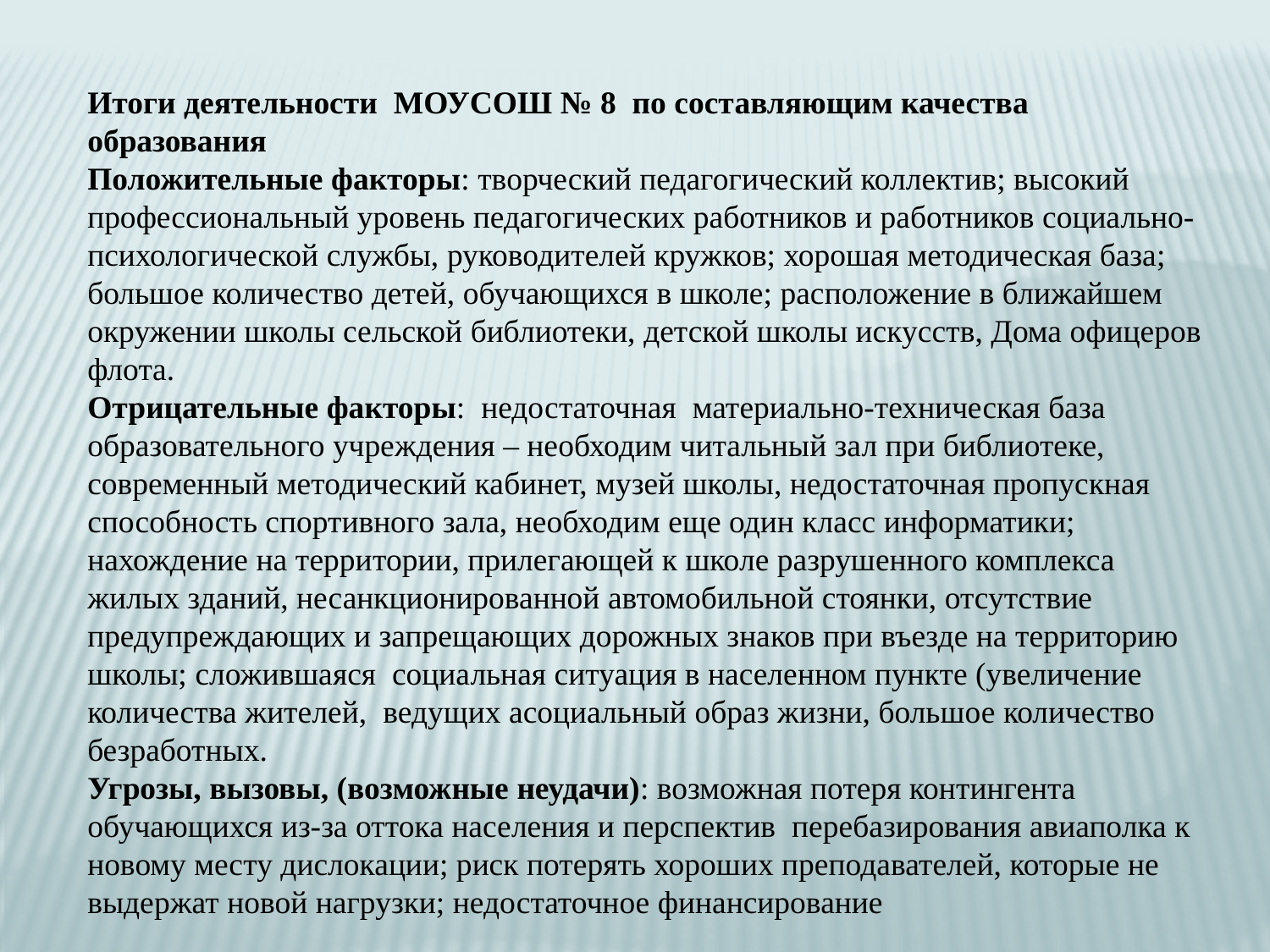

Итоги деятельности  МОУСОШ № 8  по составляющим качества образования
Положительные факторы: творческий педагогический коллектив; высокий профессиональный уровень педагогических работников и работников социально-психологической службы, руководителей кружков; хорошая методическая база; большое количество детей, обучающихся в школе; расположение в ближайшем окружении школы сельской библиотеки, детской школы искусств, Дома офицеров флота.
Отрицательные факторы:  недостаточная  материально-техническая база образовательного учреждения – необходим читальный зал при библиотеке, современный методический кабинет, музей школы, недостаточная пропускная способность спортивного зала, необходим еще один класс информатики;   нахождение на терри­тории, прилегающей к школе разрушенного комплекса жилых зданий, несанкционированной автомобильной стоянки, отсутствие предупреждающих и запрещающих дорожных знаков при въезде на территорию школы; сложившаяся  социальная ситуация в населенном пункте (увеличение количества жителей,  ведущих асоциальный образ жизни, большое количество безработных.
Угрозы, вызовы, (возможные неудачи): возможная потеря контингента обучающихся из-за оттока населения и перспектив  перебазирования авиаполка к новому месту дислокации; риск потерять хороших преподавателей, которые не выдержат новой нагрузки; недостаточное финансирование